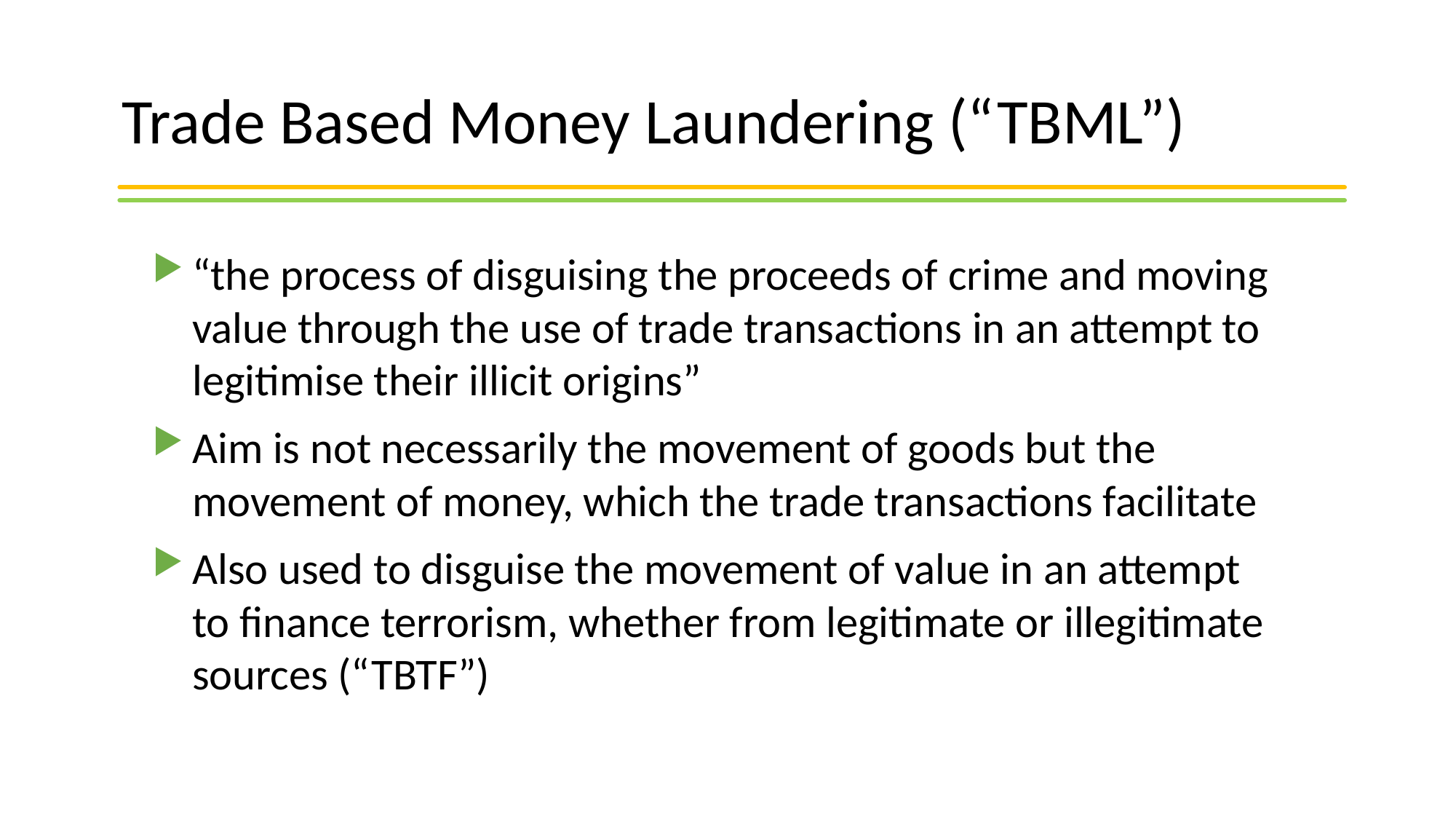

# Trade Based Money Laundering (“TBML”)
“the process of disguising the proceeds of crime and moving value through the use of trade transactions in an attempt to legitimise their illicit origins”
Aim is not necessarily the movement of goods but the movement of money, which the trade transactions facilitate
Also used to disguise the movement of value in an attempt to finance terrorism, whether from legitimate or illegitimate sources (“TBTF”)